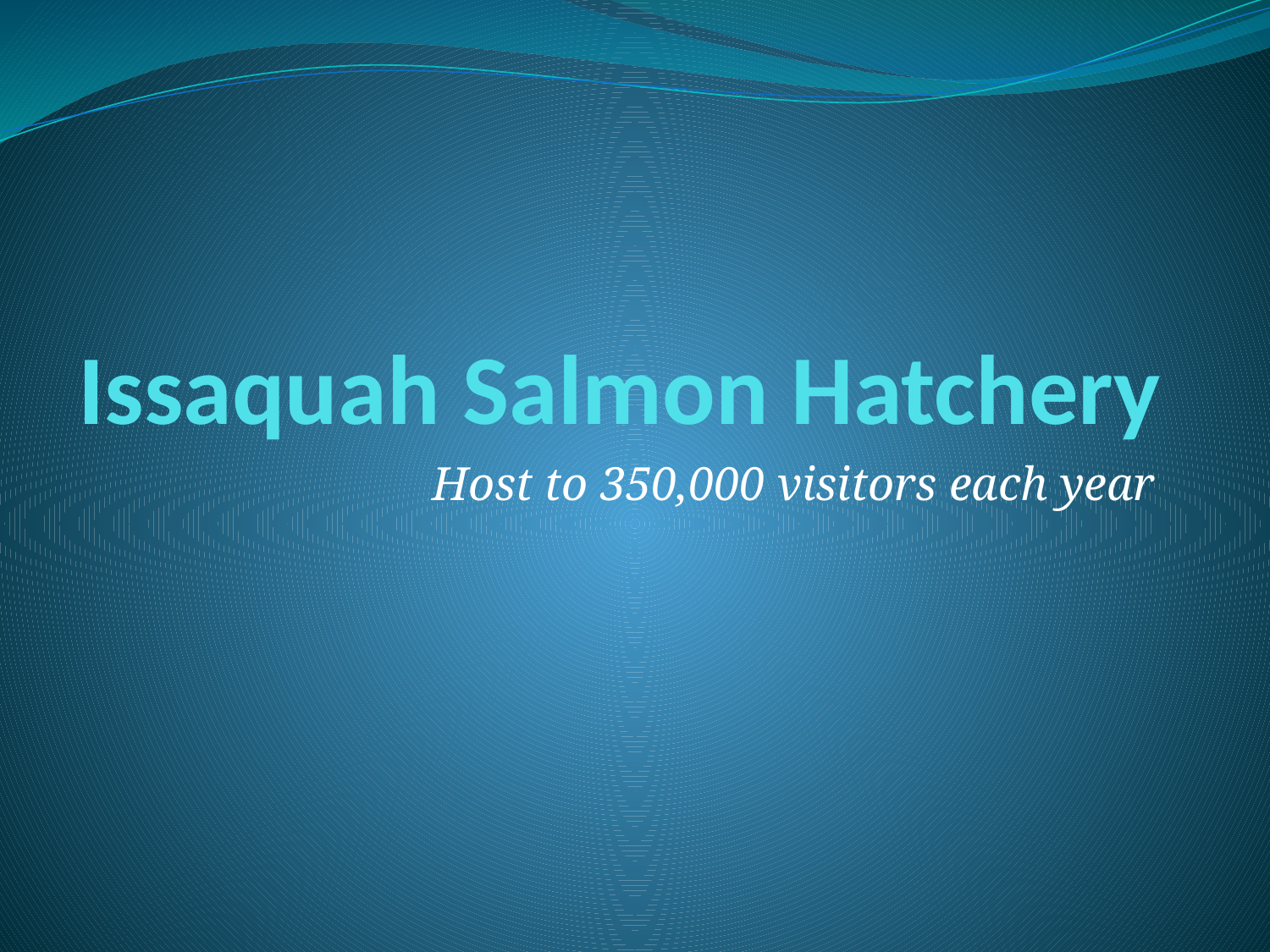

# Issaquah Salmon Hatchery
Host to 350,000 visitors each year